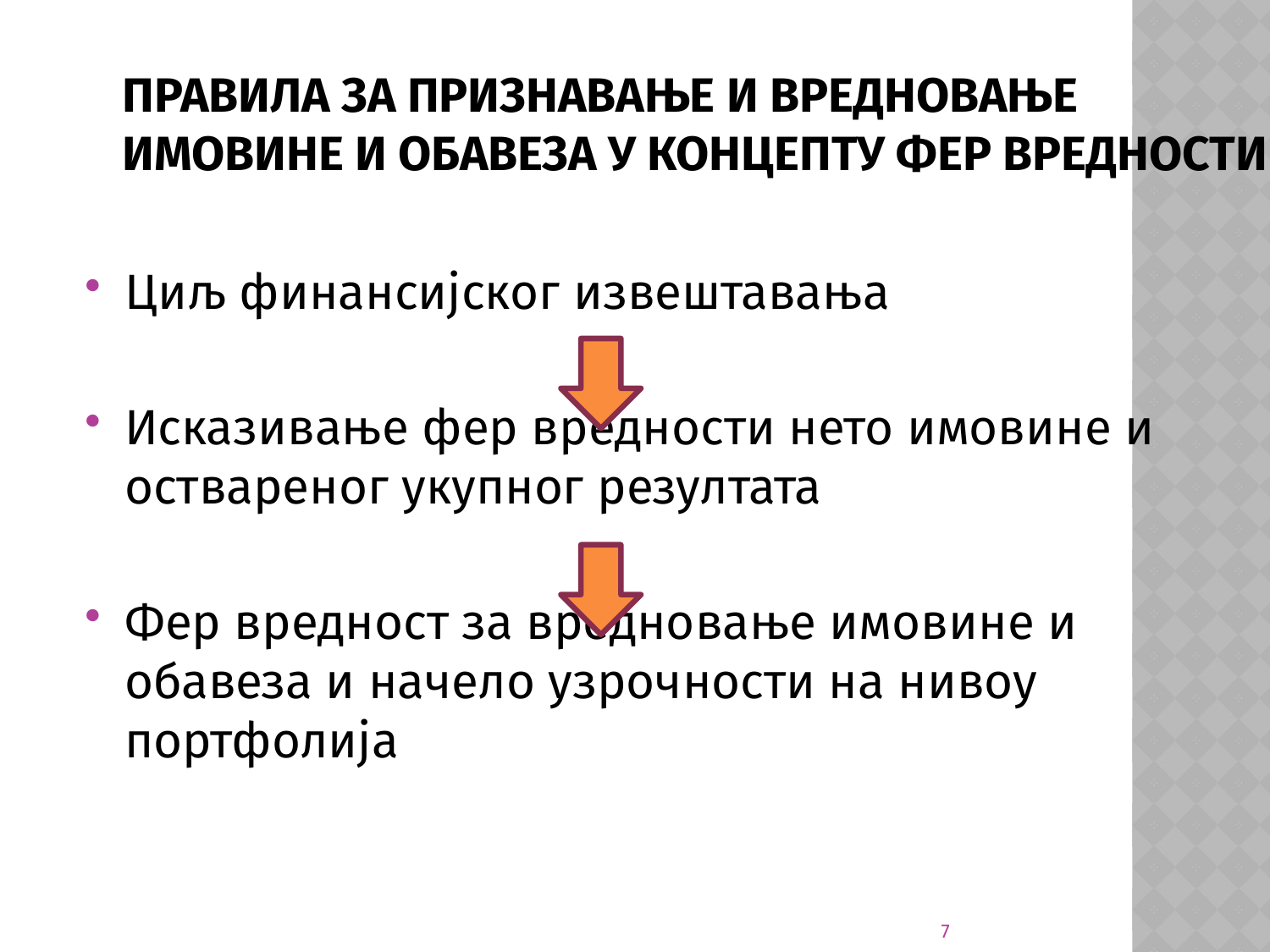

# Правила за признавање и вредновање имовине и обавеза у концепту фер вредности
Циљ финансијског извештавања

Исказивање фер вредности нето имовине и оствареног укупног резултата

Фер вредност за вредновање имовине и обавеза и начело узрочности на нивоу портфолија

7